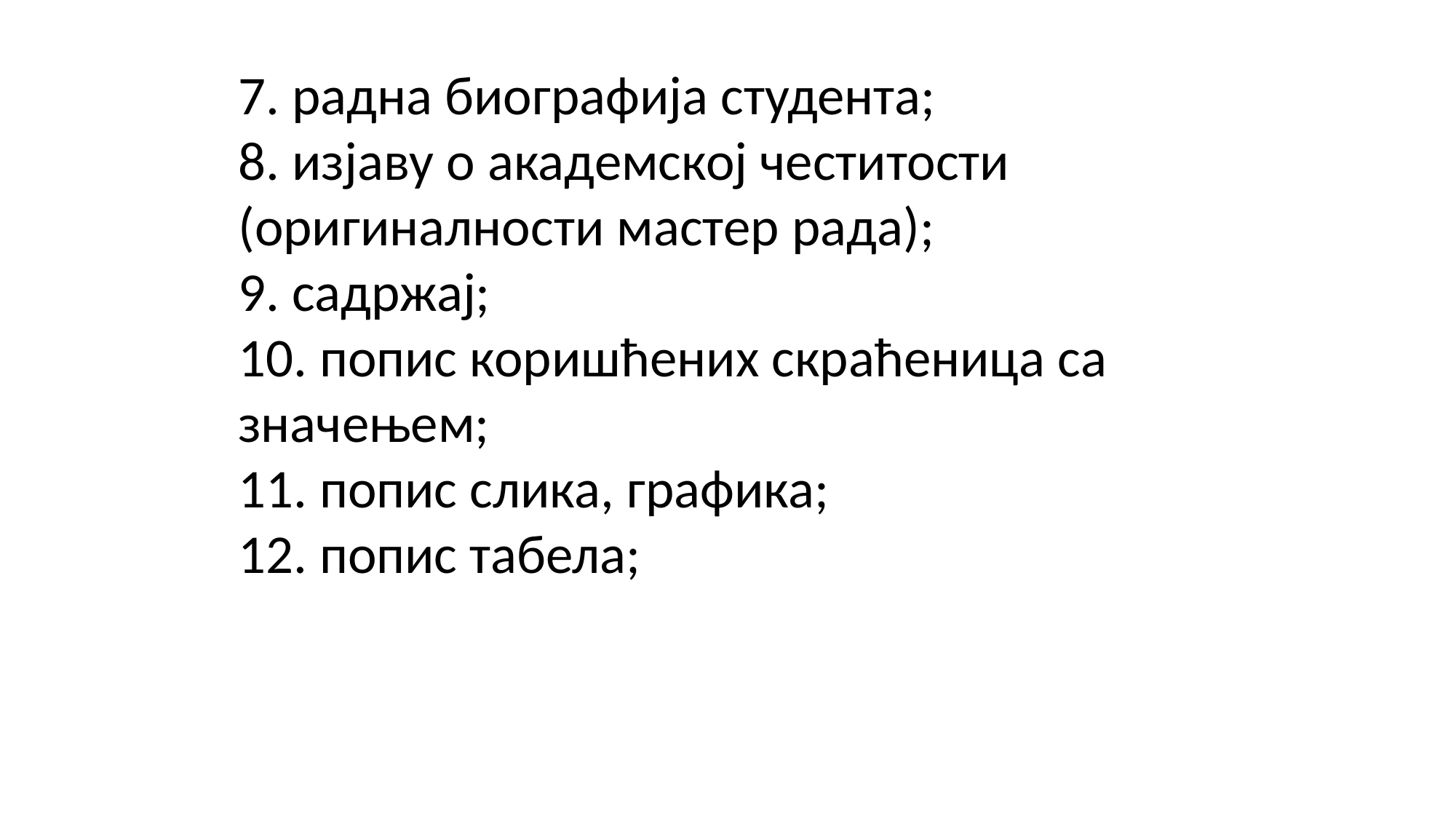

7. радна биографија студента;
8. изјаву о академској честитости (оригиналности мастер рада);
9. садржај;
10. попис коришћених скраћеница са значењем;
11. попис слика, графика;
12. попис табела;